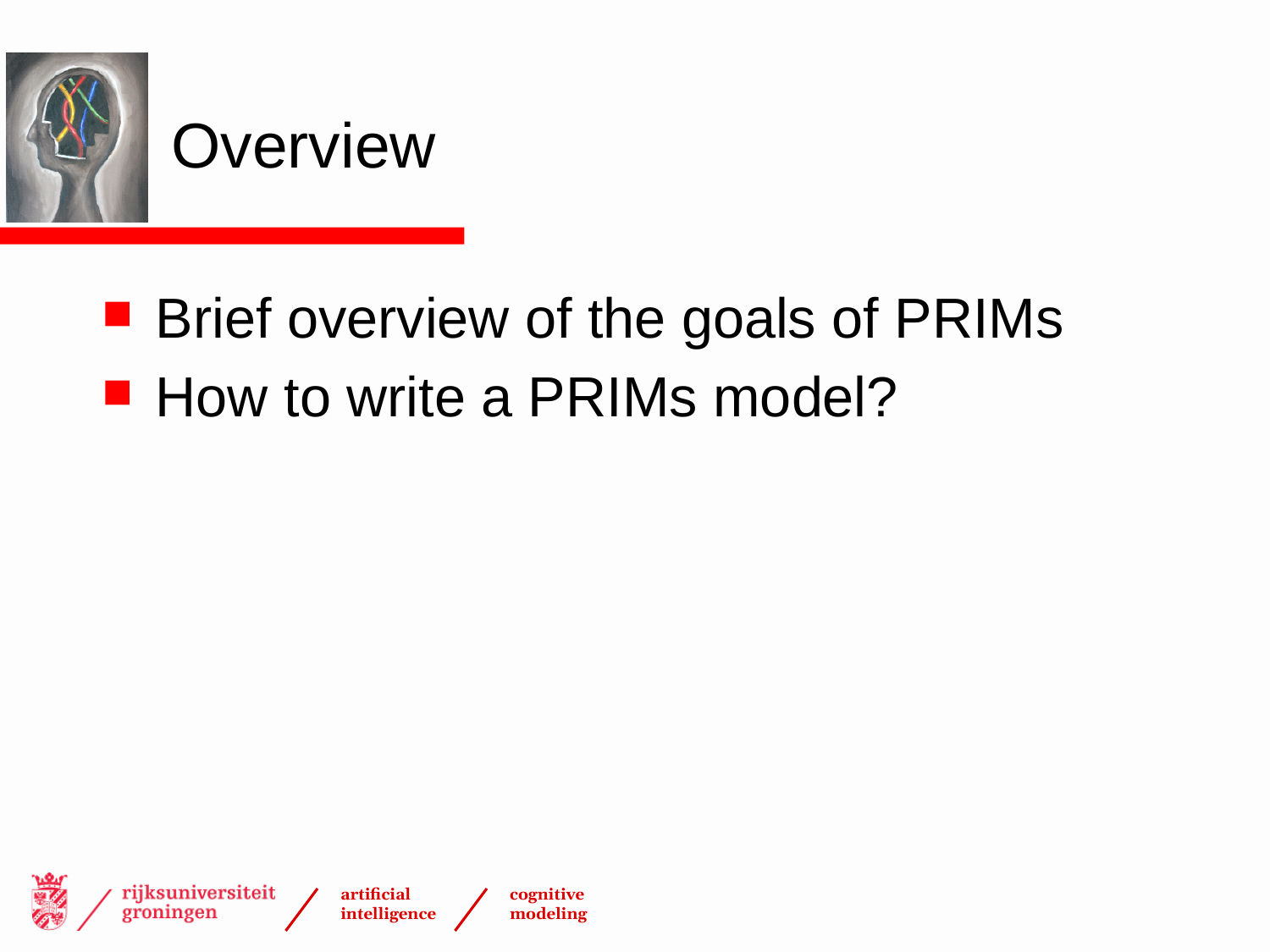

# Overview
Brief overview of the goals of PRIMs
How to write a PRIMs model?